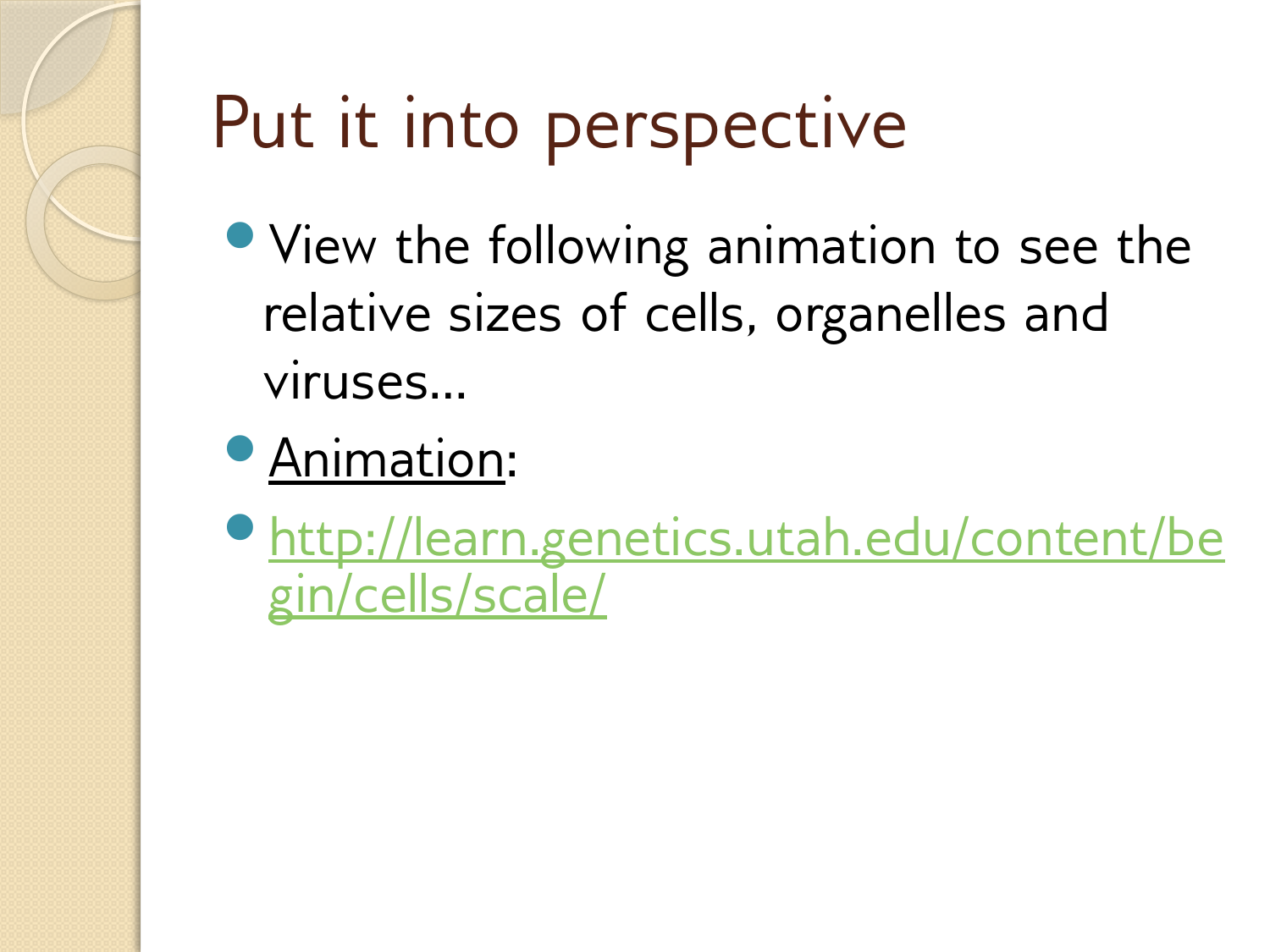

# Put it into perspective
View the following animation to see the relative sizes of cells, organelles and viruses…
Animation:
http://learn.genetics.utah.edu/content/begin/cells/scale/